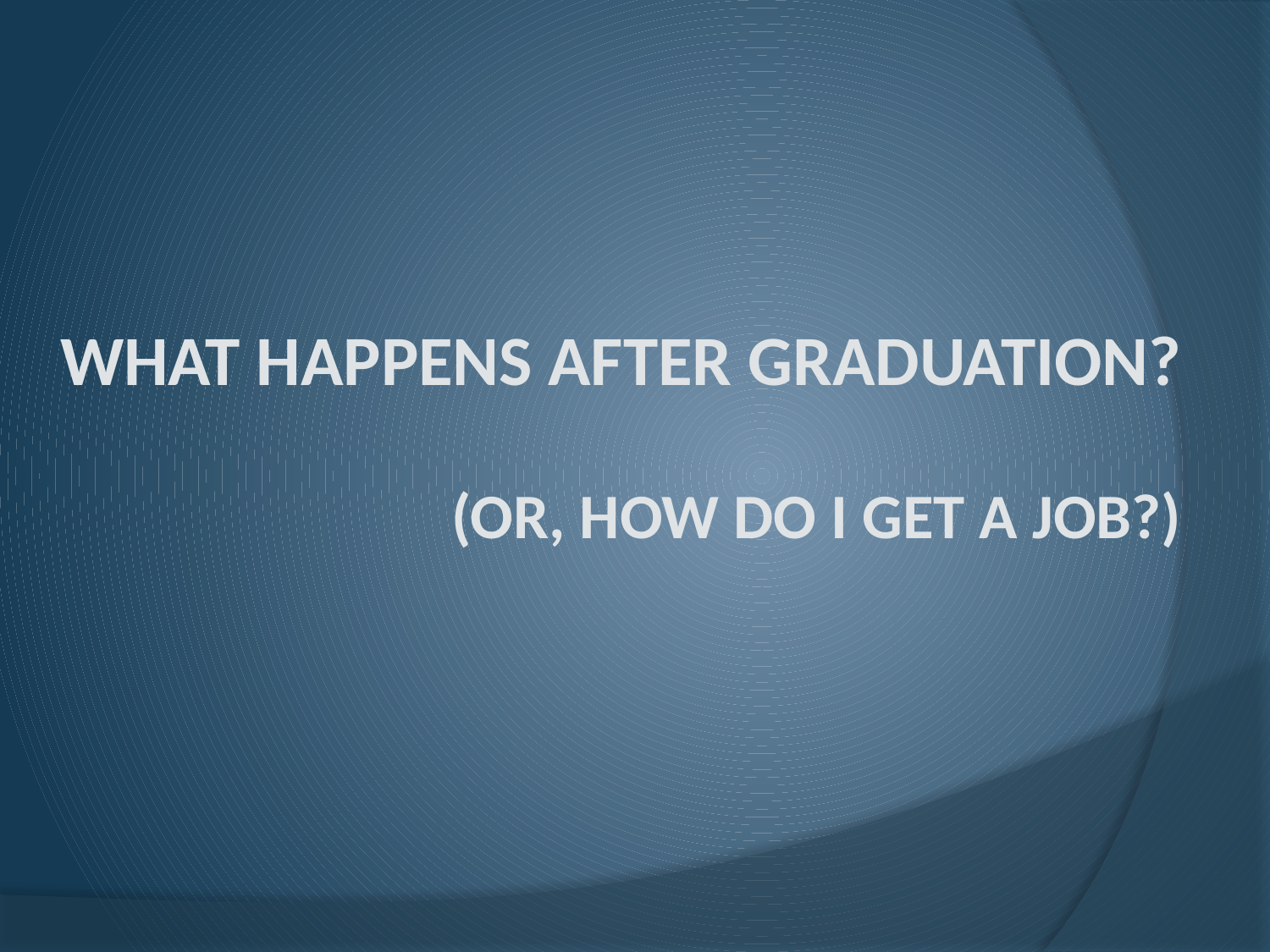

# What happens after graduation? (or, how do I get a job?)